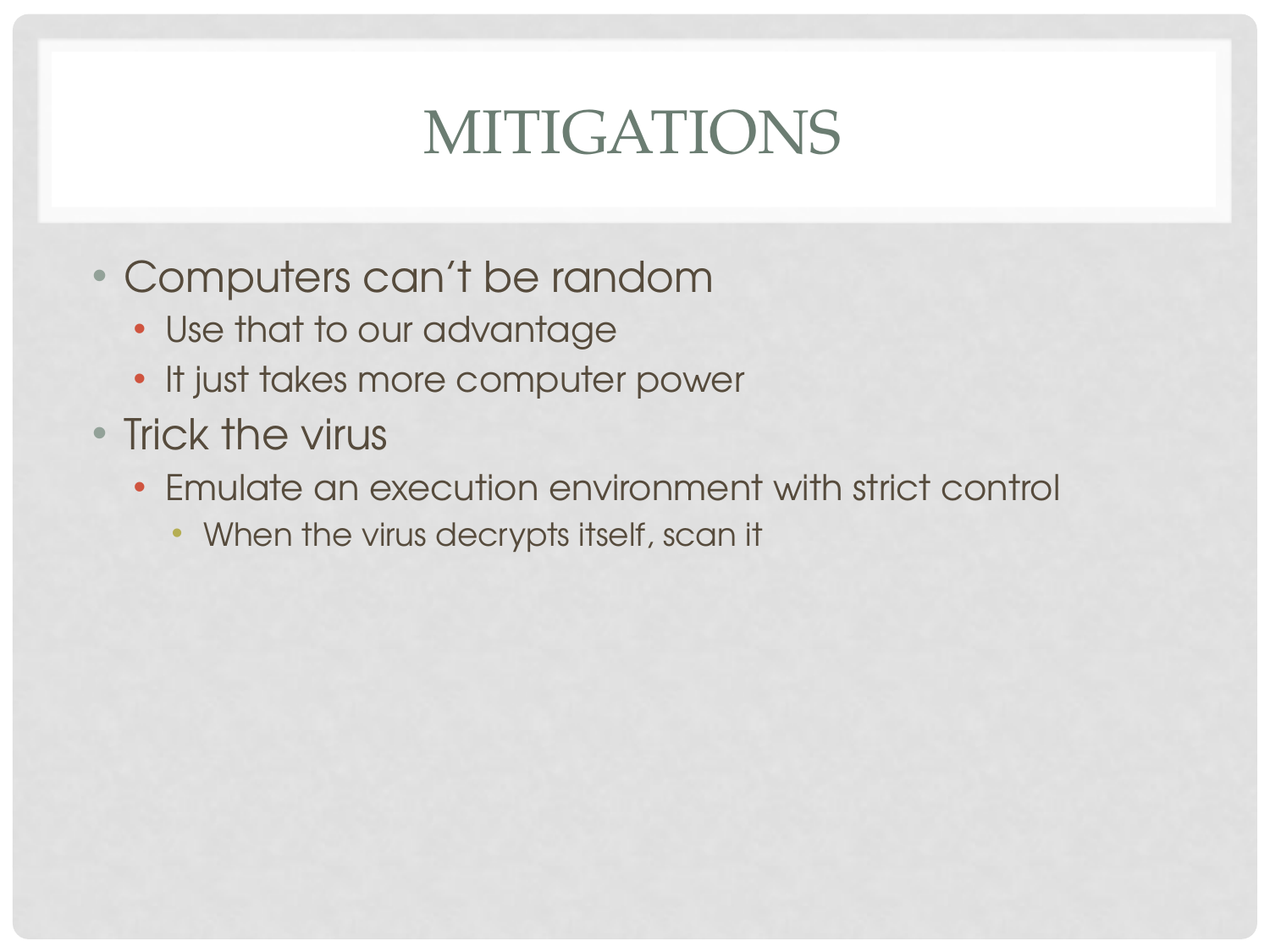

# mitigations
Computers can’t be random
Use that to our advantage
It just takes more computer power
Trick the virus
Emulate an execution environment with strict control
When the virus decrypts itself, scan it